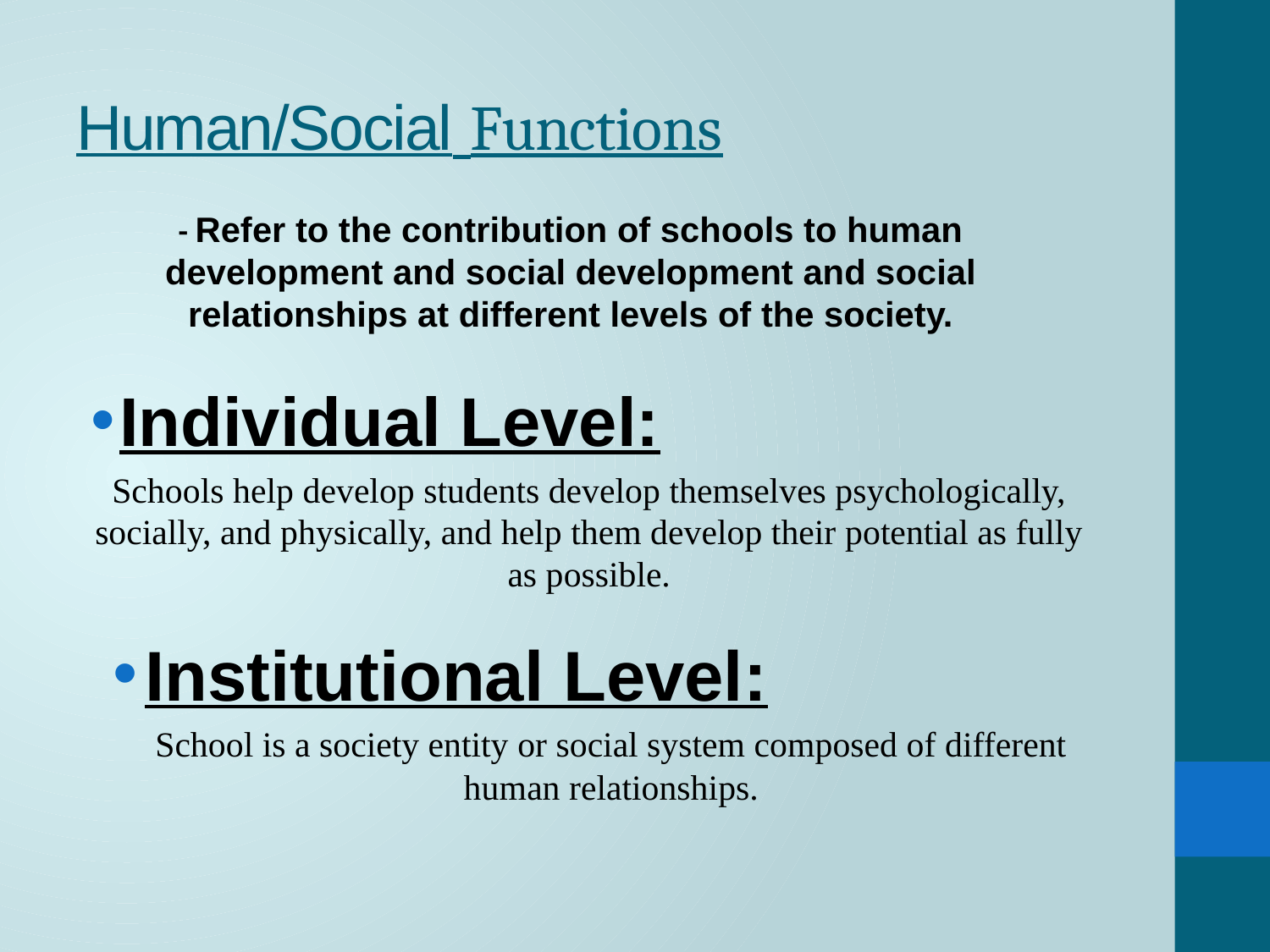

# Human/Social Functions
- Refer to the contribution of schools to human development and social development and social relationships at different levels of the society.
Individual Level:
Schools help develop students develop themselves psychologically, socially, and physically, and help them develop their potential as fully as possible.
Institutional Level:
School is a society entity or social system composed of different human relationships.